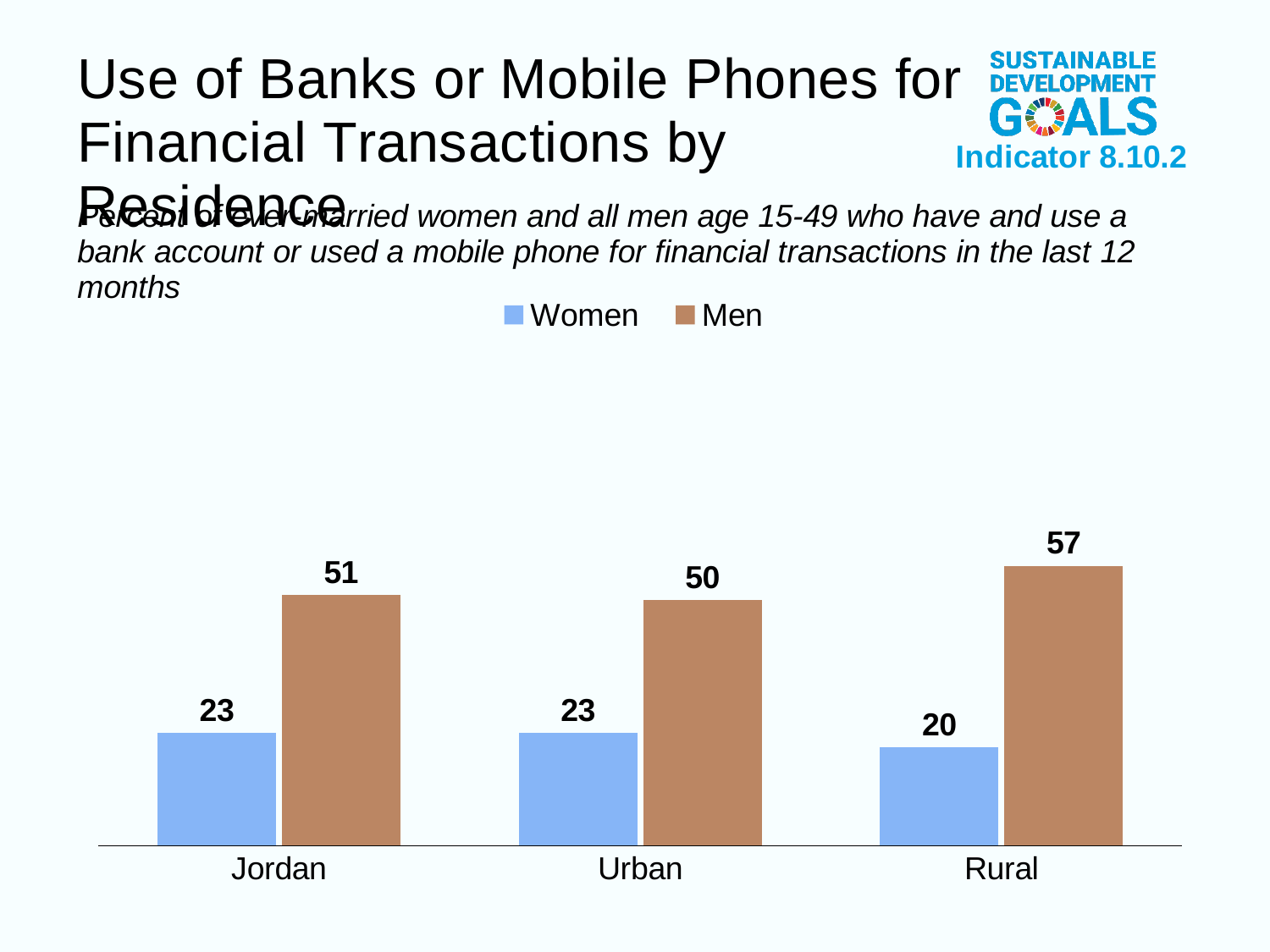

### Chart

| Category | Women | Men |
|---|---|---|
| Jordan | 23.0 | 51.0 |
| Urban | 23.0 | 50.0 |
| Rural | 20.0 | 57.0 |